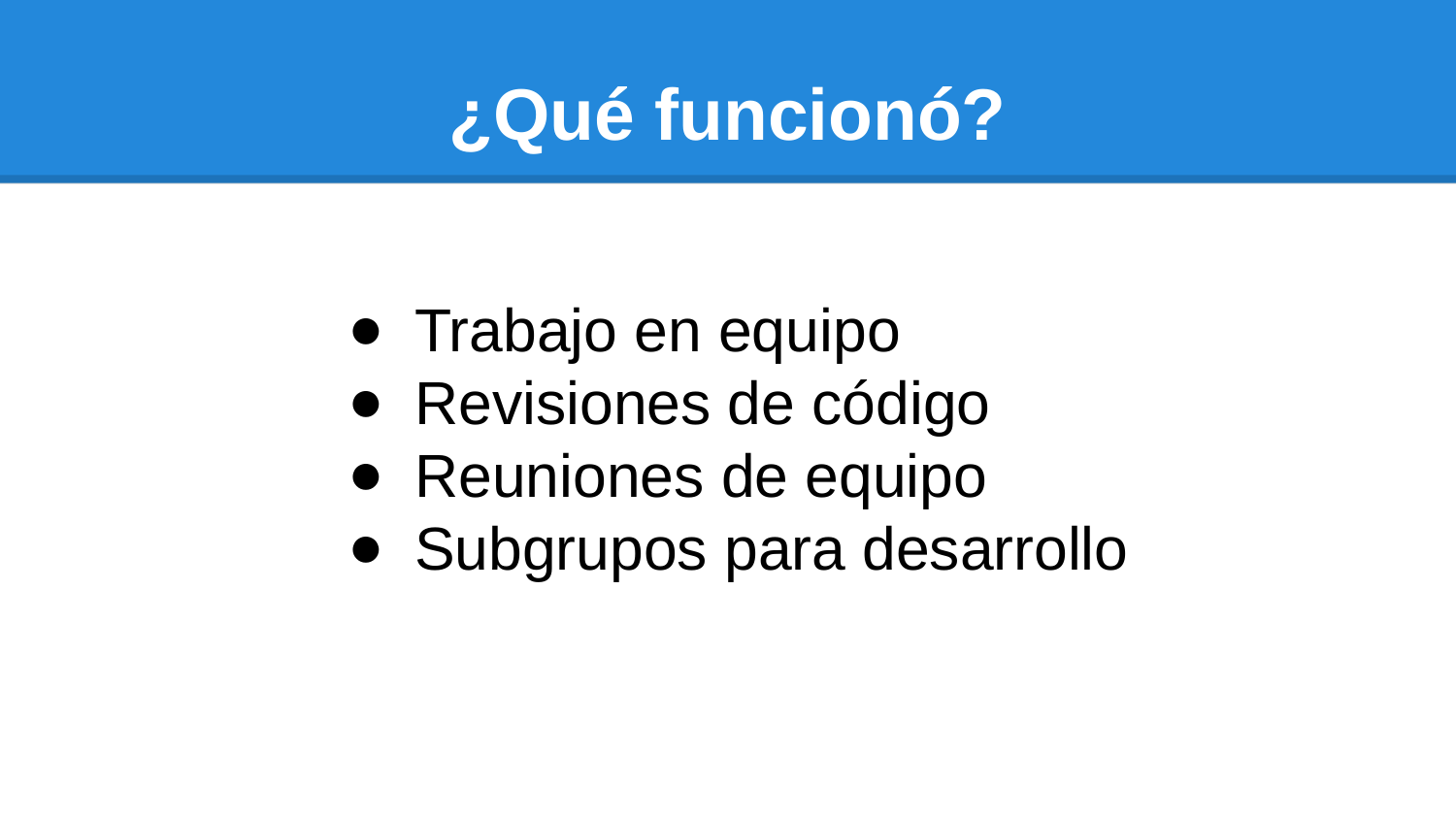

# ¿Qué funcionó?
Trabajo en equipo
Revisiones de código
Reuniones de equipo
Subgrupos para desarrollo